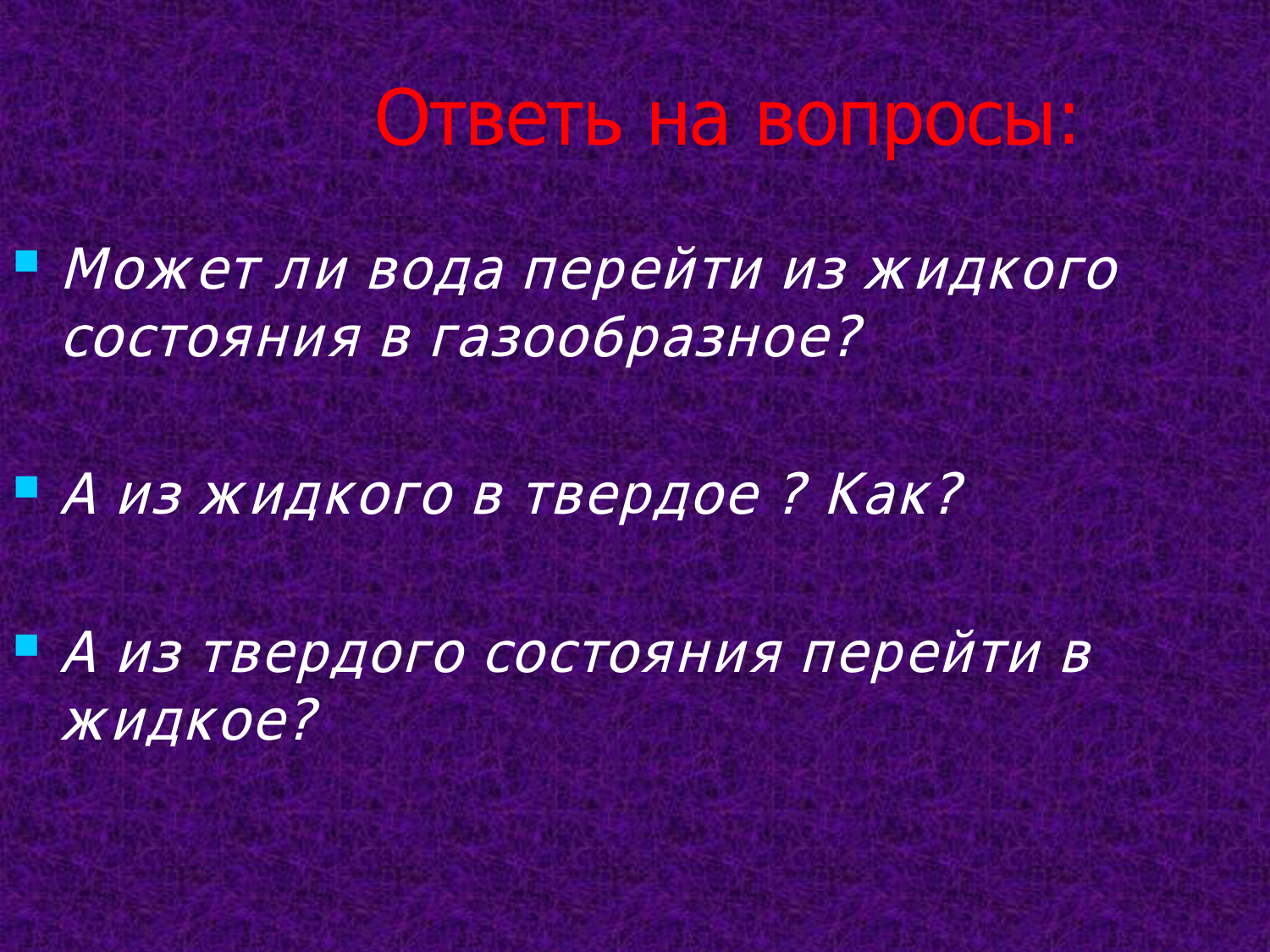

Ответь на вопросы:
Может ли вода перейти из жидкого состояния в газообразное?

А из жидкого в твердое ? Как?

А из твердого состояния перейти в жидкое?